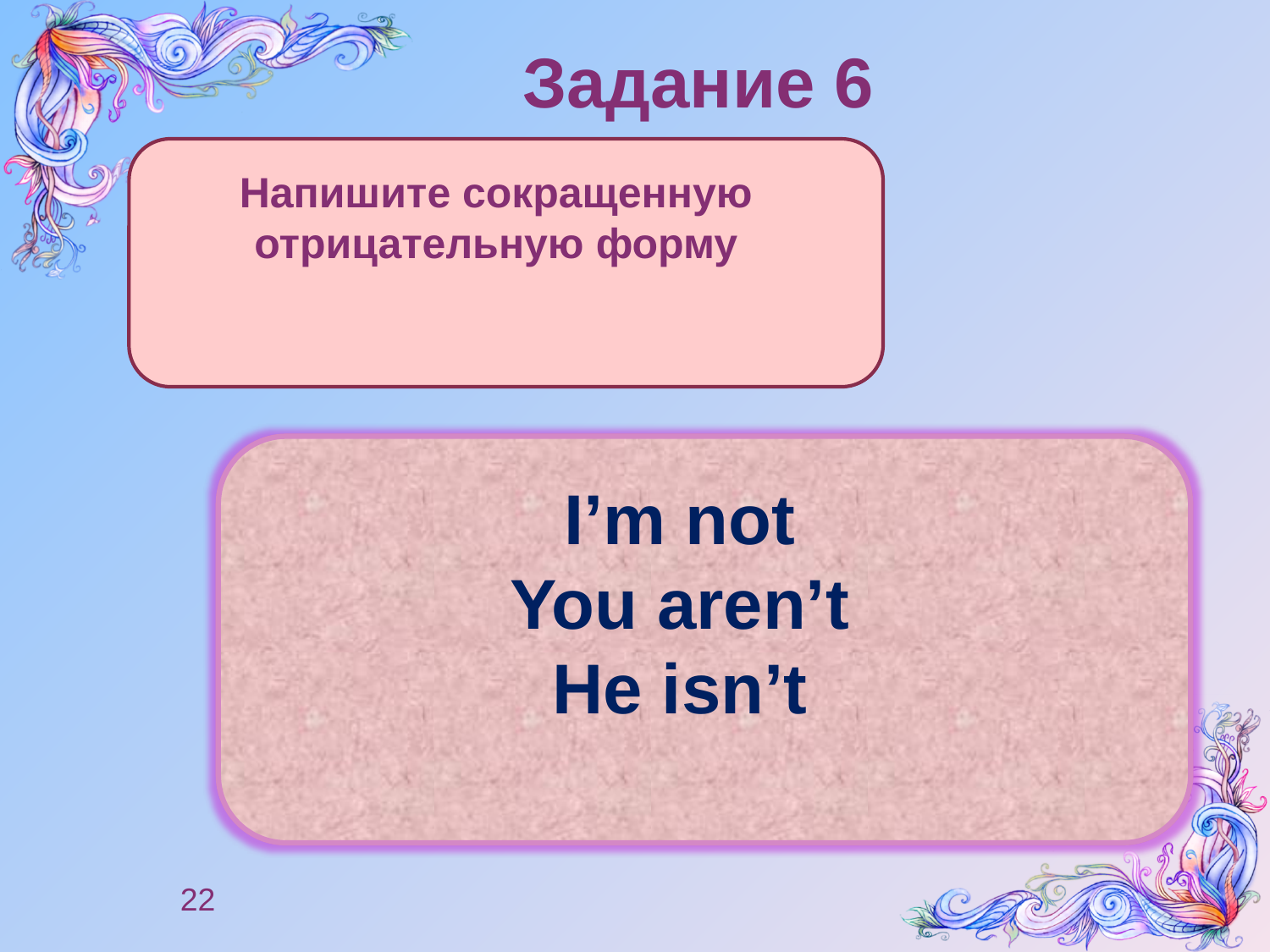

# Задание 6

Напишите сокращенную отрицательную форму

I am not ____
You are not ___
He is not ___

I’m not
You aren’t
He isn’t

22